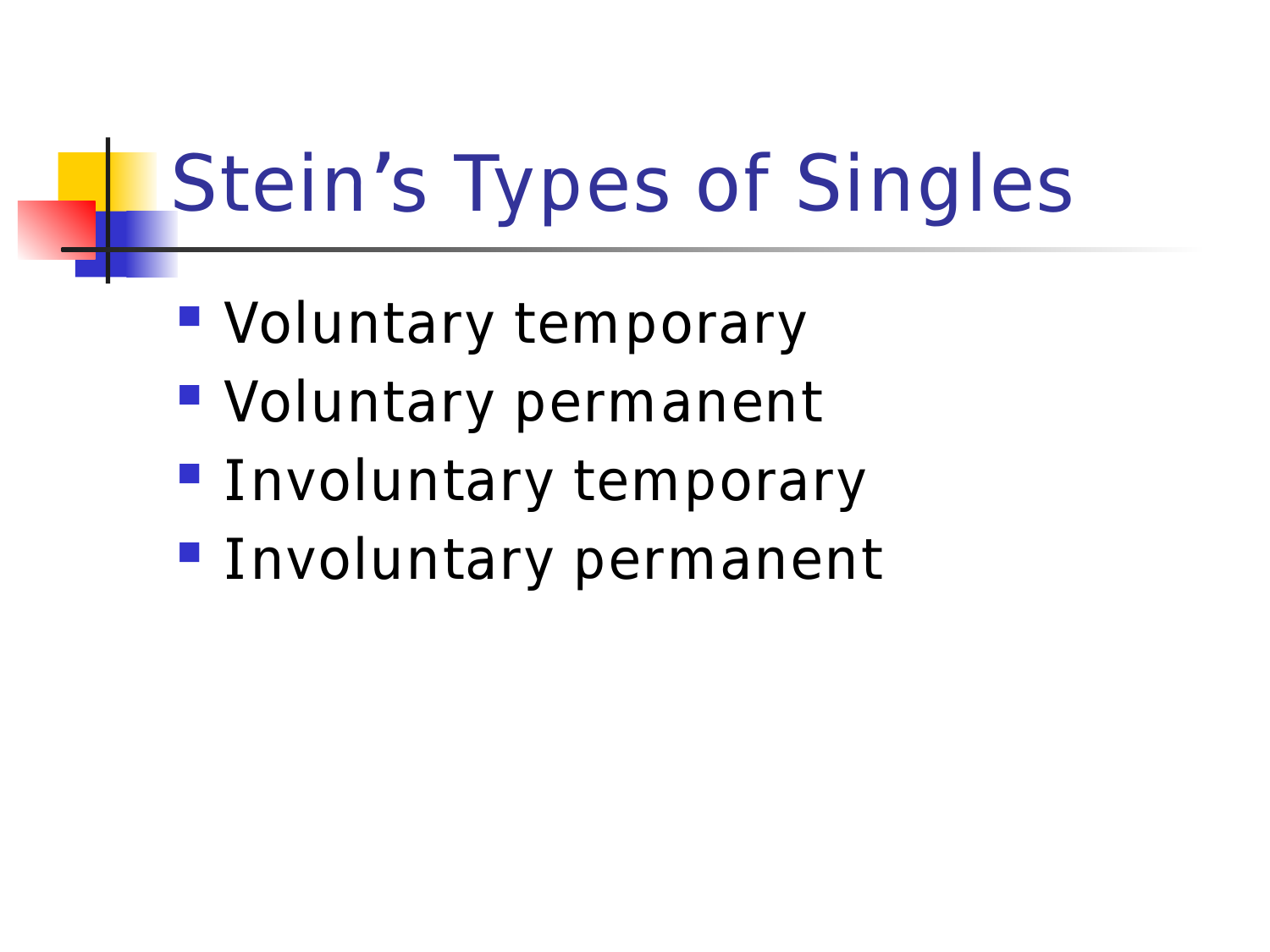

# Stein’s Types of Singles
Voluntary temporary
Voluntary permanent
Involuntary temporary
Involuntary permanent